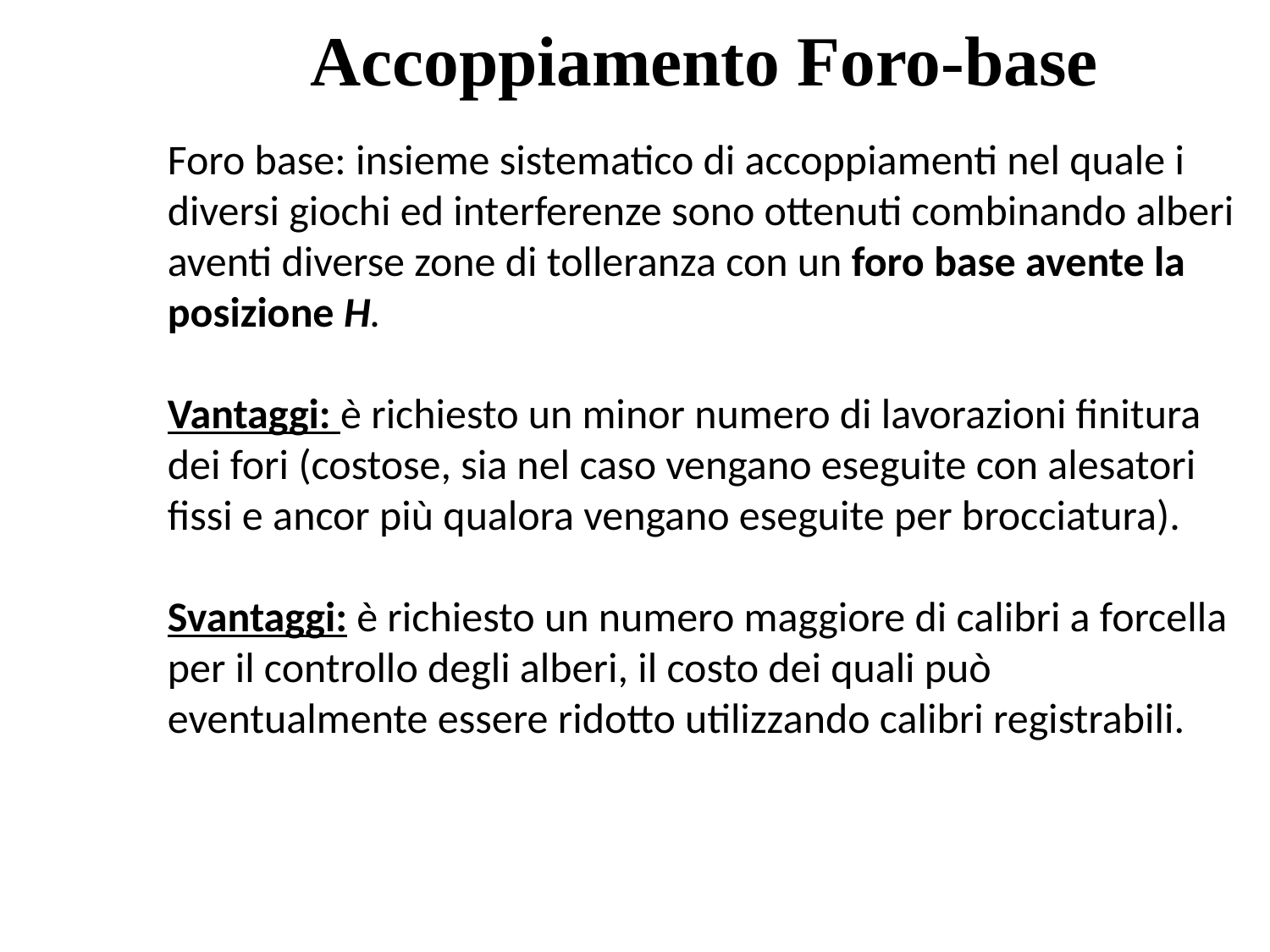

Accoppiamento Foro-base
Foro base: insieme sistematico di accoppiamenti nel quale i diversi giochi ed interferenze sono ottenuti combinando alberi aventi diverse zone di tolleranza con un foro base avente la posizione H.

Vantaggi: è richiesto un minor numero di lavorazioni finitura dei fori (costose, sia nel caso vengano eseguite con alesatori fissi e ancor più qualora vengano eseguite per brocciatura).

Svantaggi: è richiesto un numero maggiore di calibri a forcella per il controllo degli alberi, il costo dei quali può eventualmente essere ridotto utilizzando calibri registrabili.